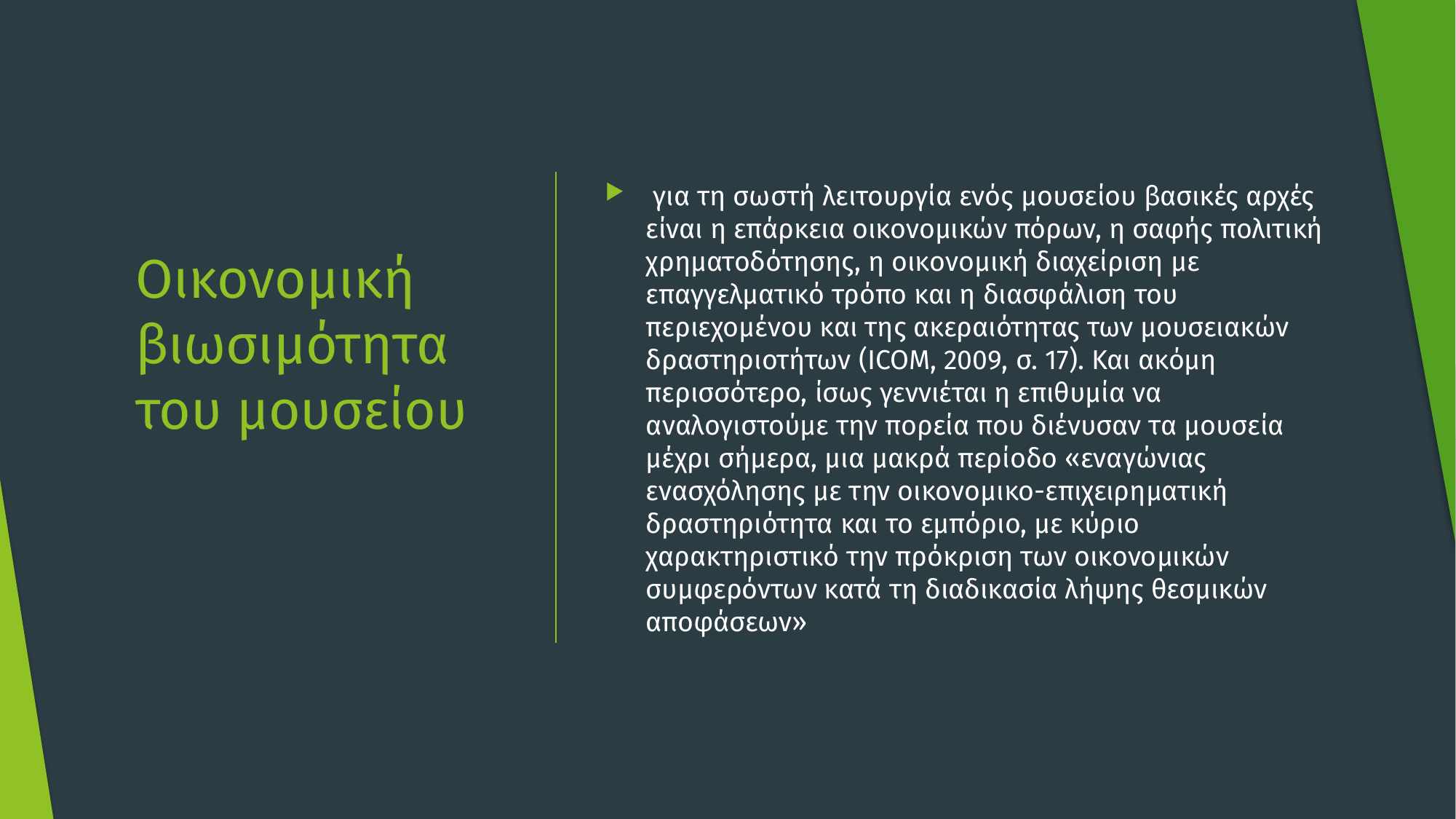

για τη σωστή λειτουργία ενός μουσείου βασικές αρχές είναι η επάρκεια οικονομικών πόρων, η σαφής πολιτική χρηματοδότησης, η οικονομική διαχείριση με επαγγελματικό τρόπο και η διασφάλιση του περιεχομένου και της ακεραιότητας των μουσειακών δραστηριοτήτων (ICOM, 2009, σ. 17). Και ακόμη περισσότερο, ίσως γεννιέται η επιθυμία να αναλογιστούμε την πορεία που διένυσαν τα μουσεία μέχρι σήμερα, μια μακρά περίοδο «εναγώνιας ενασχόλησης με την οικονομικο-επιχειρηματική δραστηριότητα και το εμπόριο, με κύριο χαρακτηριστικό την πρόκριση των οικονομικών συμφερόντων κατά τη διαδικασία λήψης θεσμικών αποφάσεων»
# Οικονομική βιωσιμότητα του μουσείου